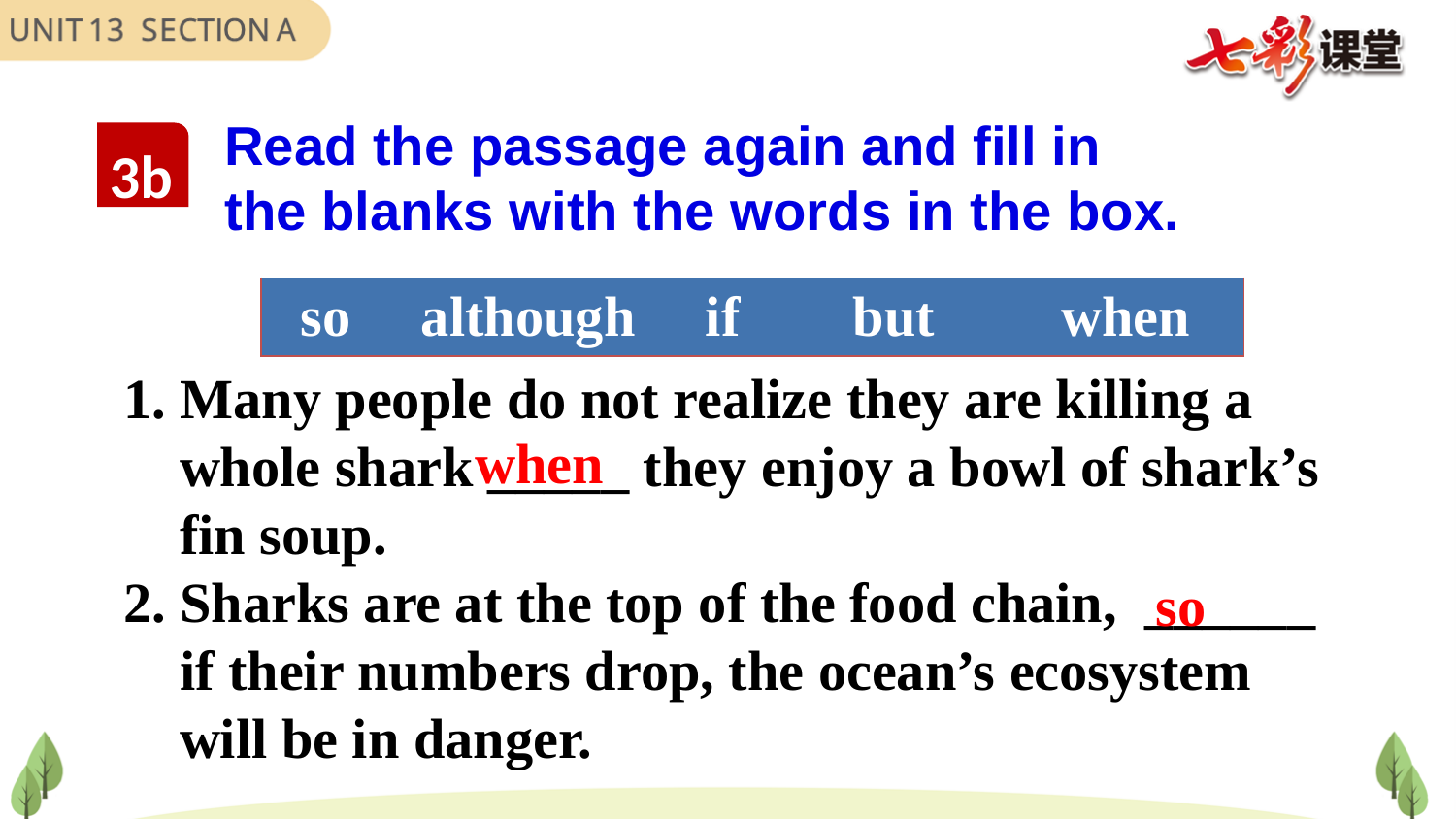

Read the passage again and fill in the blanks with the words in the box.
3b
| so although if but when |
| --- |
1. Many people do not realize they are killing a
    whole shark _____ they enjoy a bowl of shark’s
    fin soup.
2. Sharks are at the top of the food chain,  ______
    if their numbers drop, the ocean’s ecosystem
    will be in danger.
when
so